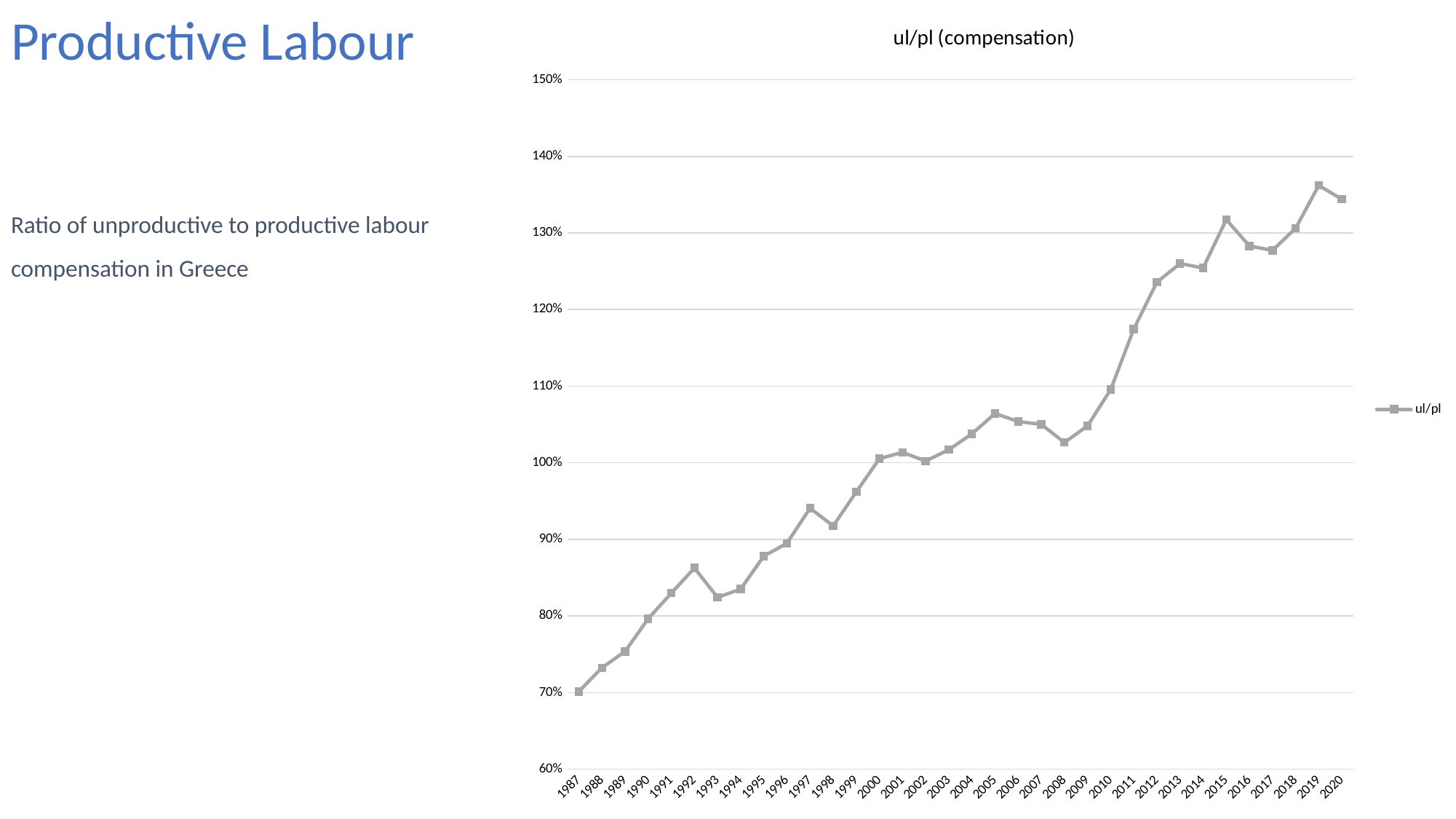

# Productive Labour

### Chart: ul/pl (compensation)

| Category | ul/pl |
|---|---|
| 1987 | 0.701400050447573 |
| 1988 | 0.7323970966160619 |
| 1989 | 0.7537336310565033 |
| 1990 | 0.7963930799796926 |
| 1991 | 0.8297870392570171 |
| 1992 | 0.862673920131896 |
| 1993 | 0.8242384420644394 |
| 1994 | 0.8351485751158841 |
| 1995 | 0.8781739774864052 |
| 1996 | 0.8949101535346486 |
| 1997 | 0.9407037187319165 |
| 1998 | 0.9176170969660505 |
| 1999 | 0.9619288313056837 |
| 2000 | 1.005374879351985 |
| 2001 | 1.0136248650703645 |
| 2002 | 1.0022385207190636 |
| 2003 | 1.0170103917499098 |
| 2004 | 1.03776059251143 |
| 2005 | 1.0643835035131206 |
| 2006 | 1.0537922239494175 |
| 2007 | 1.050145503383627 |
| 2008 | 1.0264850295246144 |
| 2009 | 1.04809314800194 |
| 2010 | 1.0956173116913996 |
| 2011 | 1.1746120574731844 |
| 2012 | 1.2357994175171376 |
| 2013 | 1.2600478246684301 |
| 2014 | 1.254371153848323 |
| 2015 | 1.3175000263362158 |
| 2016 | 1.2830075719693483 |
| 2017 | 1.2773385335254483 |
| 2018 | 1.306224183782307 |
| 2019 | 1.362084642842992 |
| 2020 | 1.343934401402199 |
Ratio of unproductive to productive labour compensation in Greece